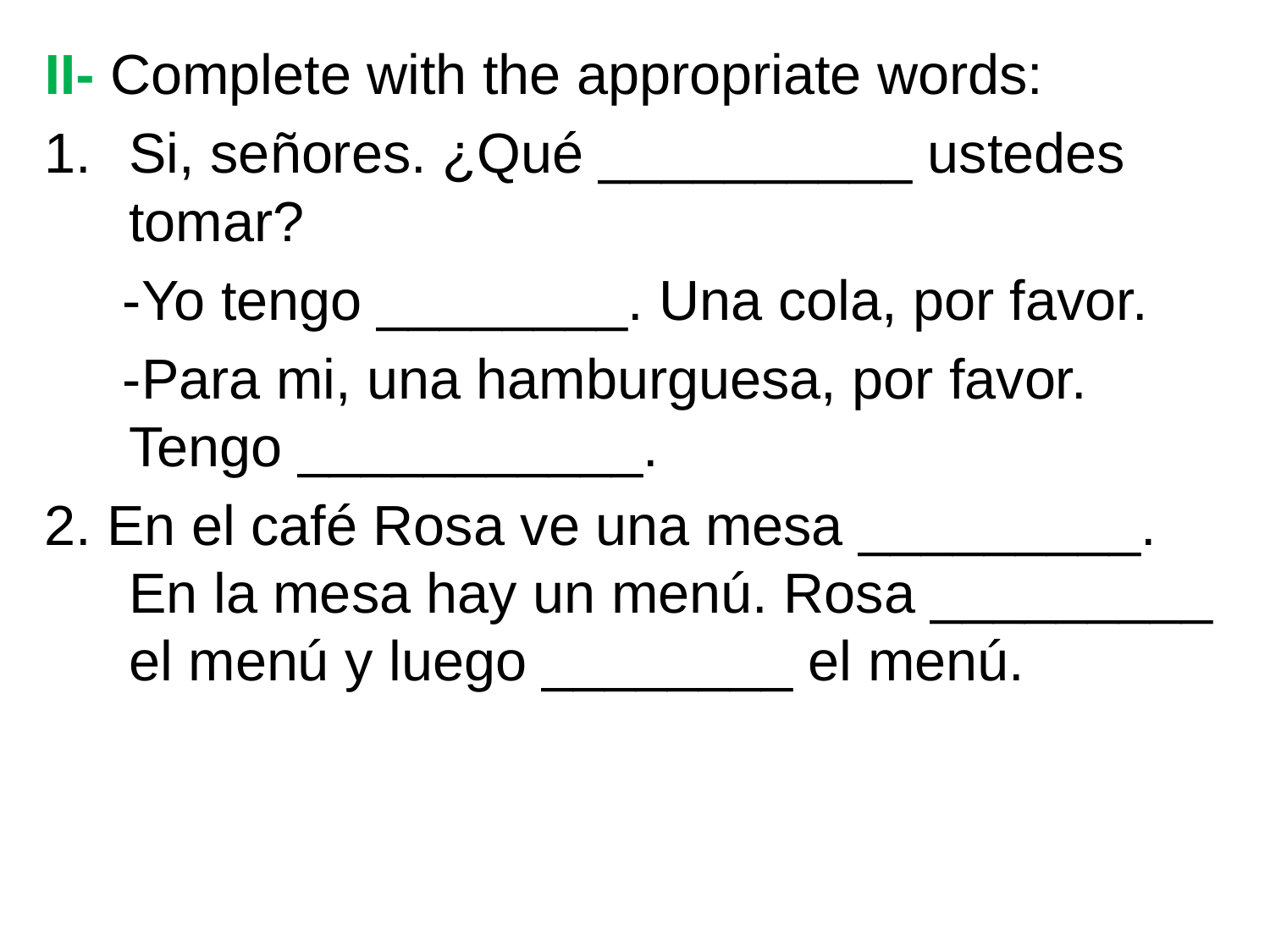

II- Complete with the appropriate words:
Si, señores. ¿Qué __________ ustedes tomar?
     -Yo tengo ________. Una cola, por favor.
     -Para mi, una hamburguesa, por favor. Tengo ___________.
2. En el café Rosa ve una mesa _________. En la mesa hay un menú. Rosa _________ el menú y luego ________ el menú.